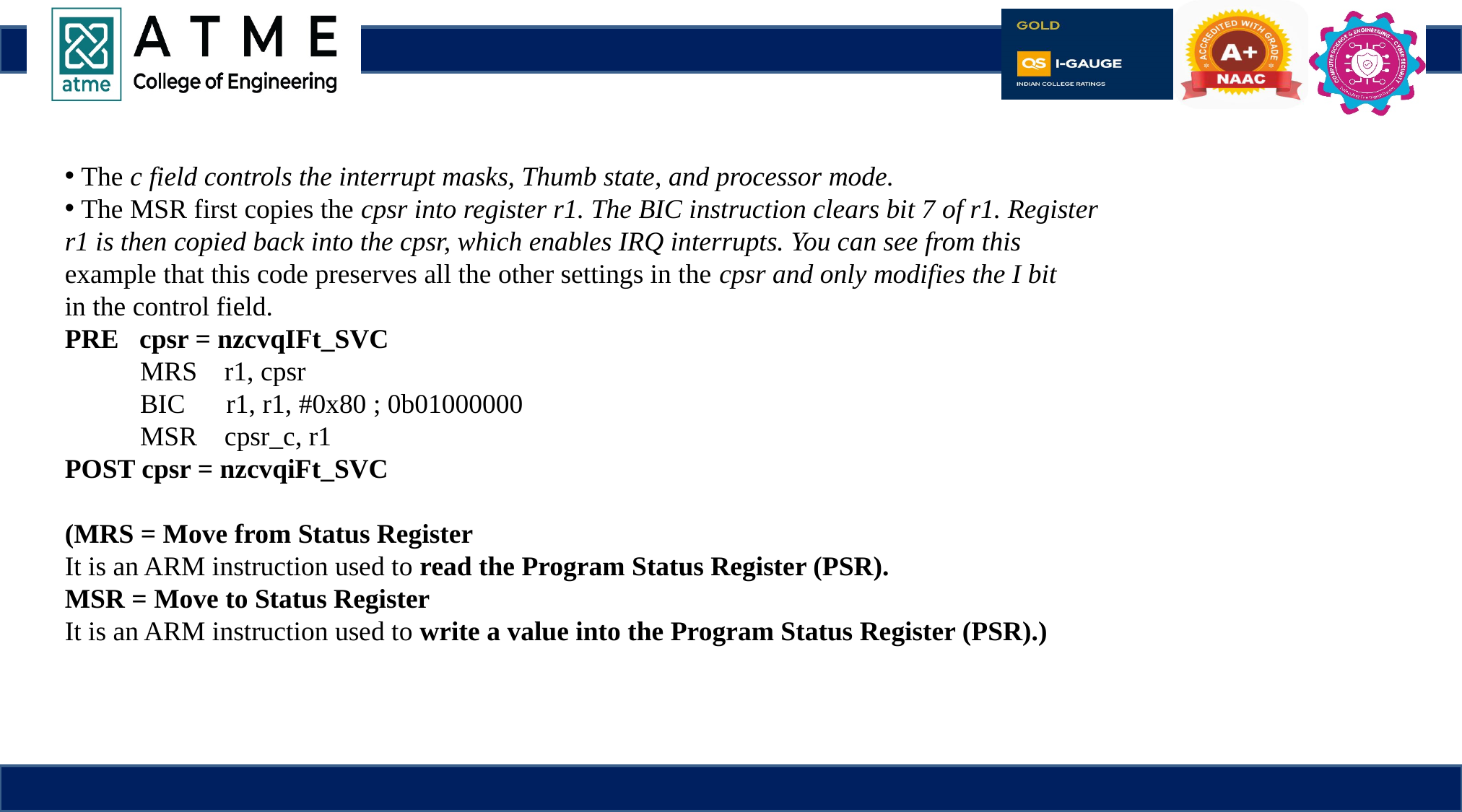

The c field controls the interrupt masks, Thumb state, and processor mode.
 The MSR first copies the cpsr into register r1. The BIC instruction clears bit 7 of r1. Register
r1 is then copied back into the cpsr, which enables IRQ interrupts. You can see from this
example that this code preserves all the other settings in the cpsr and only modifies the I bit
in the control field.
PRE   cpsr = nzcvqIFt_SVC
           MRS    r1, cpsr
           BIC      r1, r1, #0x80 ; 0b01000000
           MSR    cpsr_c, r1
POST cpsr = nzcvqiFt_SVC

(MRS = Move from Status Register
It is an ARM instruction used to read the Program Status Register (PSR).
MSR = Move to Status Register
It is an ARM instruction used to write a value into the Program Status Register (PSR).)